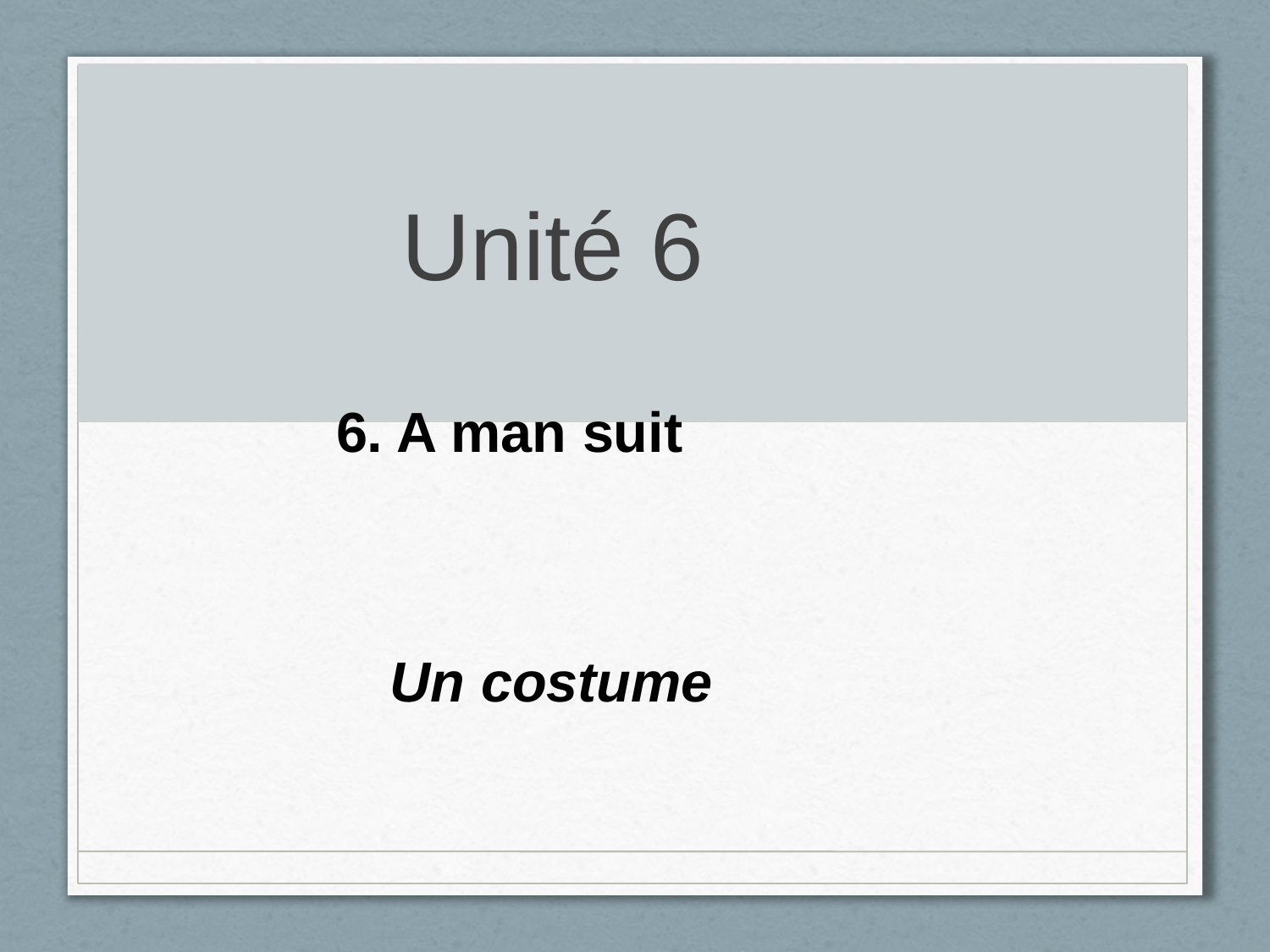

# Unité 6
6. A man suit

Un costume